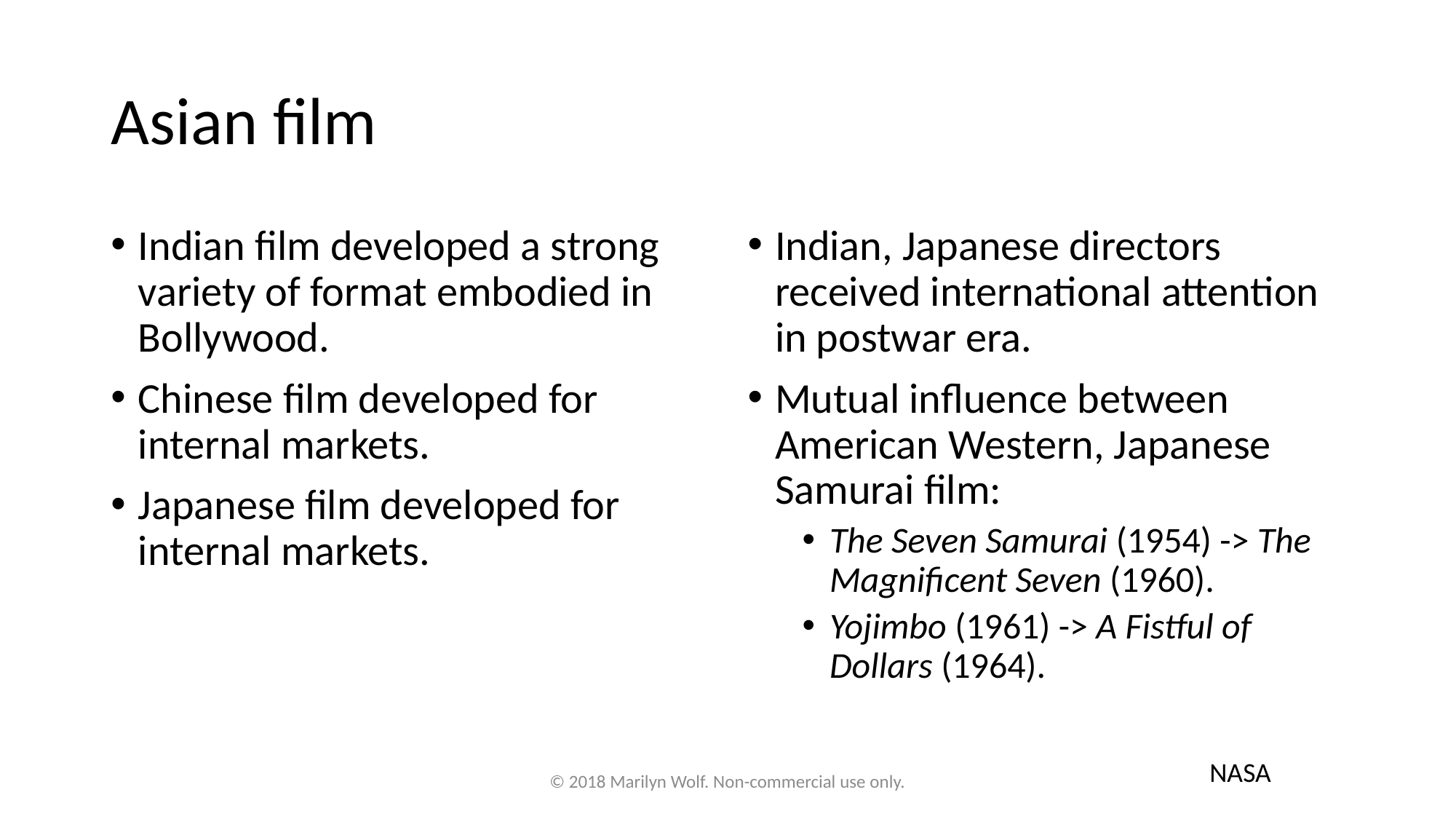

# Asian film
Indian film developed a strong variety of format embodied in Bollywood.
Chinese film developed for internal markets.
Japanese film developed for internal markets.
Indian, Japanese directors received international attention in postwar era.
Mutual influence between American Western, Japanese Samurai film:
The Seven Samurai (1954) -> The Magnificent Seven (1960).
Yojimbo (1961) -> A Fistful of Dollars (1964).
NASA
© 2018 Marilyn Wolf. Non-commercial use only.